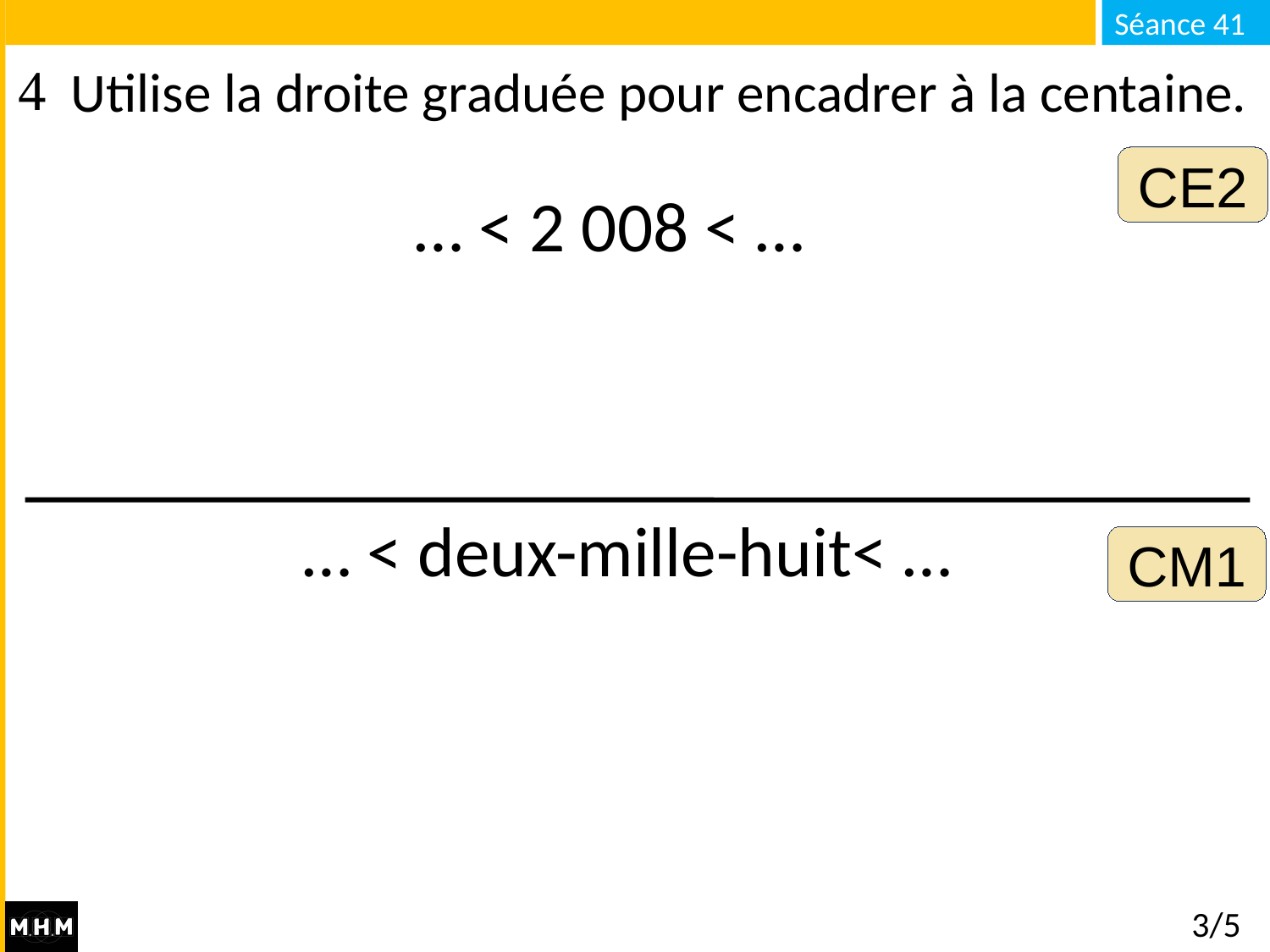

# Utilise la droite graduée pour encadrer à la centaine.
CE2
… < 2 008 < …
… < deux-mille-huit< …

CM1
3/5